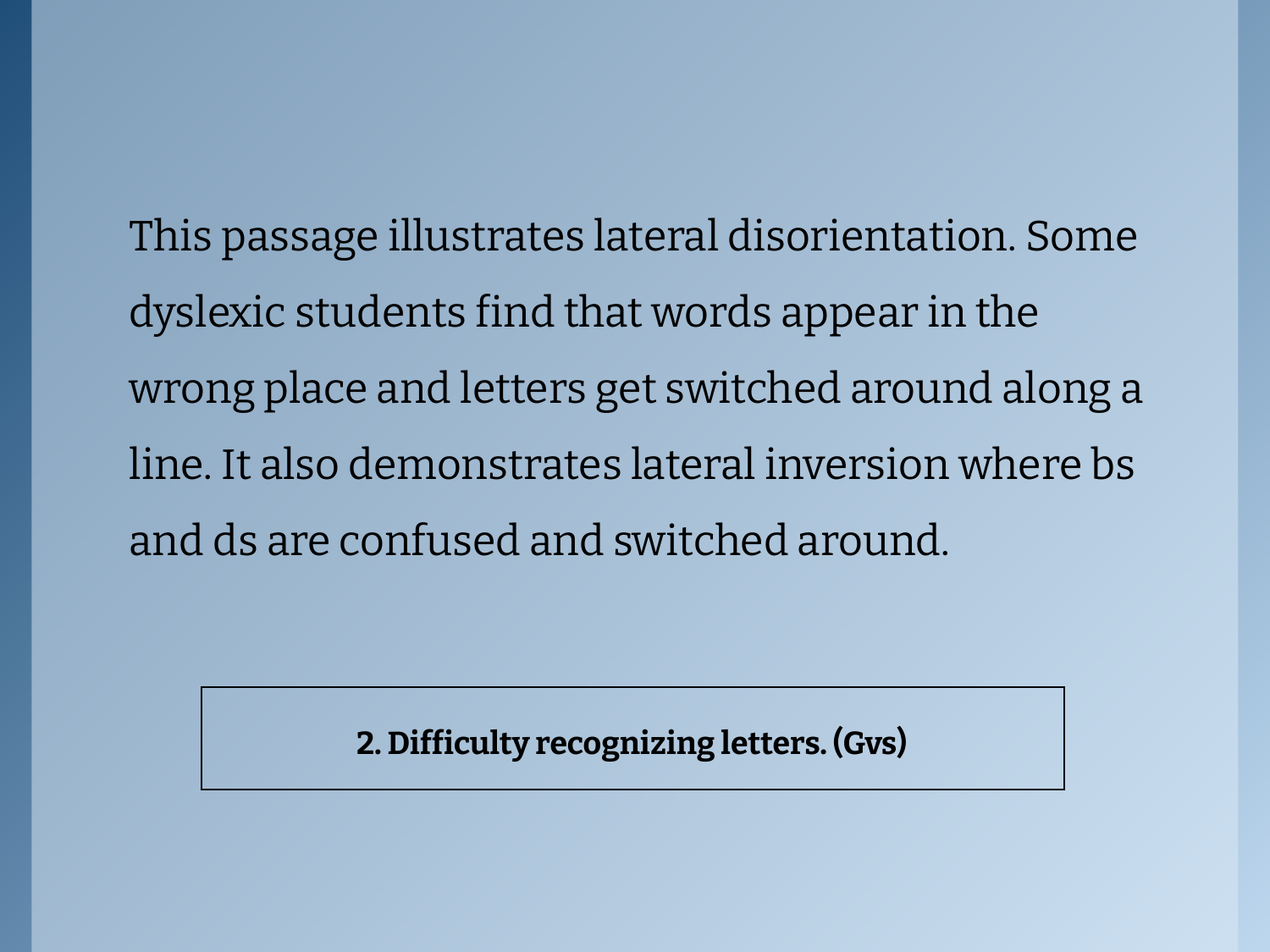

This passage illustrates lateral disorientation. Some dyslexic students find that words appear in the wrong place and letters get switched around along a line. It also demonstrates lateral inversion where bs and ds are confused and switched around.

2. Difficulty recognizing letters. (Gvs)